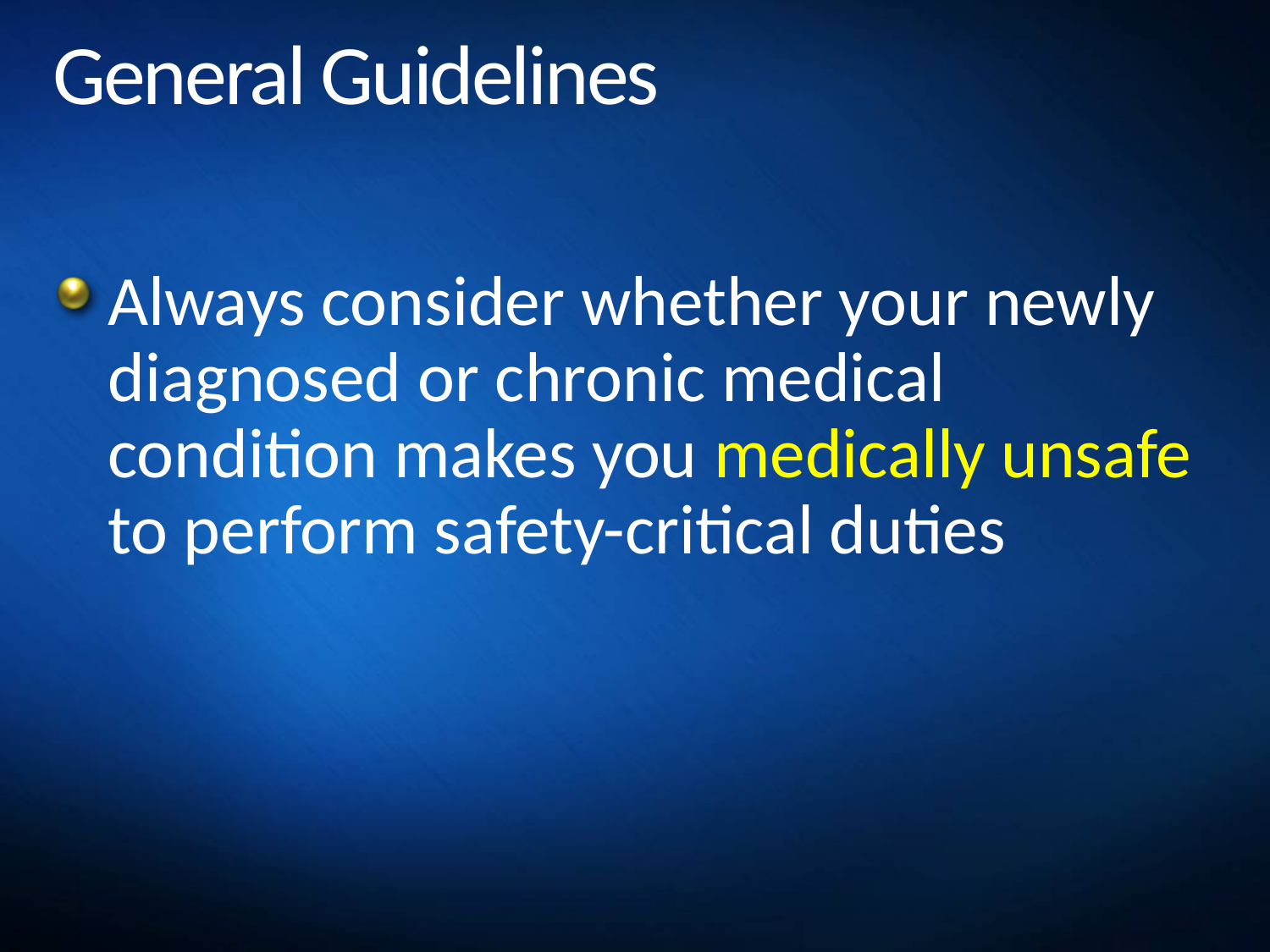

# General Guidelines
Always consider whether your newly diagnosed or chronic medical condition makes you medically unsafe to perform safety-critical duties